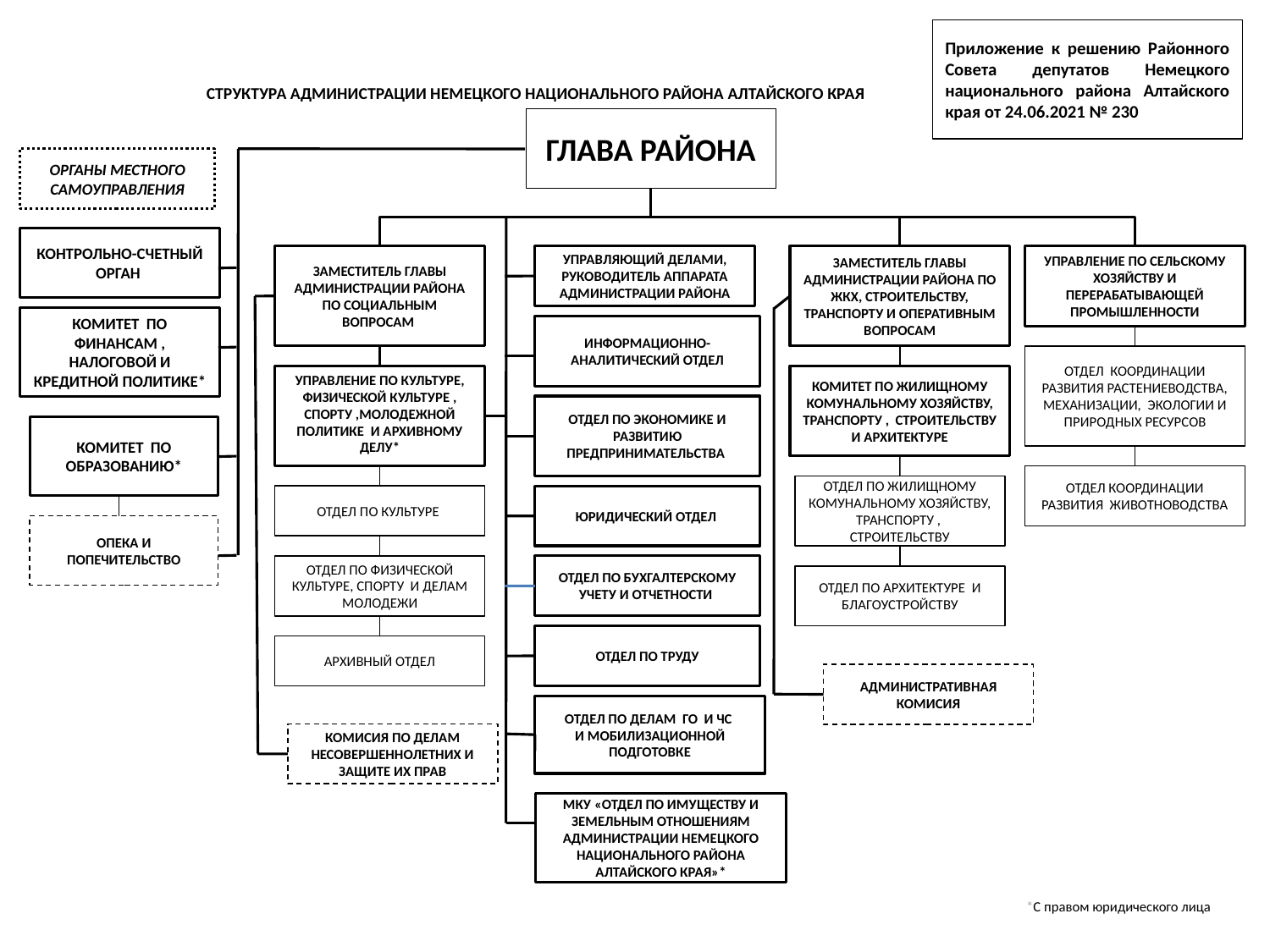

Приложение к решению Районного Совета депутатов Немецкого национального района Алтайского края от 24.06.2021 № 230

                                           СТРУКТУРА АДМИНИСТРАЦИИ НЕМЕЦКОГО НАЦИОНАЛЬНОГО РАЙОНА АЛТАЙСКОГО КРАЯ
ГЛАВА РАЙОНА
ОРГАНЫ МЕСТНОГО САМОУПРАВЛЕНИЯ
КОНТРОЛЬНО-СЧЕТНЫЙ ОРГАН
ЗАМЕСТИТЕЛЬ ГЛАВЫ АДМИНИСТРАЦИИ РАЙОНА ПО СОЦИАЛЬНЫМ ВОПРОСАМ
УПРАВЛЯЮЩИЙ ДЕЛАМИ, РУКОВОДИТЕЛЬ АППАРАТА АДМИНИСТРАЦИИ РАЙОНА
ЗАМЕСТИТЕЛЬ ГЛАВЫ АДМИНИСТРАЦИИ РАЙОНА ПО ЖКХ, СТРОИТЕЛЬСТВУ, ТРАНСПОРТУ И ОПЕРАТИВНЫМ ВОПРОСАМ
УПРАВЛЕНИЕ ПО СЕЛЬСКОМУ ХОЗЯЙСТВУ И ПЕРЕРАБАТЫВАЮЩЕЙ ПРОМЫШЛЕННОСТИ
КОМИТЕТ  ПО ФИНАНСАМ , НАЛОГОВОЙ И КРЕДИТНОЙ ПОЛИТИКЕ*
ИНФОРМАЦИОННО-АНАЛИТИЧЕСКИЙ ОТДЕЛ
ОТДЕЛ  КООРДИНАЦИИ РАЗВИТИЯ РАСТЕНИЕВОДСТВА, МЕХАНИЗАЦИИ,  ЭКОЛОГИИ И ПРИРОДНЫХ РЕСУРСОВ

УПРАВЛЕНИЕ ПО КУЛЬТУРЕ, ФИЗИЧЕСКОЙ КУЛЬТУРЕ , СПОРТУ ,МОЛОДЕЖНОЙ ПОЛИТИКЕ  И АРХИВНОМУ ДЕЛУ*

КОМИТЕТ ПО ЖИЛИЩНОМУ КОМУНАЛЬНОМУ ХОЗЯЙСТВУ, ТРАНСПОРТУ ,  СТРОИТЕЛЬСТВУ И АРХИТЕКТУРЕ
ОТДЕЛ ПО ЭКОНОМИКЕ И РАЗВИТИЮ ПРЕДПРИНИМАТЕЛЬСТВА
КОМИТЕТ  ПО ОБРАЗОВАНИЮ*
ОТДЕЛ КООРДИНАЦИИ РАЗВИТИЯ  ЖИВОТНОВОДСТВА
ОТДЕЛ ПО ЖИЛИЩНОМУ КОМУНАЛЬНОМУ ХОЗЯЙСТВУ, ТРАНСПОРТУ ,  СТРОИТЕЛЬСТВУ
ОТДЕЛ ПО КУЛЬТУРЕ
ЮРИДИЧЕСКИЙ ОТДЕЛ
ОПЕКА И ПОПЕЧИТЕЛЬСТВО
ОТДЕЛ ПО ФИЗИЧЕСКОЙ КУЛЬТУРЕ, СПОРТУ  И ДЕЛАМ МОЛОДЕЖИ
ОТДЕЛ ПО БУХГАЛТЕРСКОМУ УЧЕТУ И ОТЧЕТНОСТИ
ОТДЕЛ ПО АРХИТЕКТУРЕ  И БЛАГОУСТРОЙСТВУ
ОТДЕЛ ПО ТРУДУ
АРХИВНЫЙ ОТДЕЛ
АДМИНИСТРАТИВНАЯ КОМИСИЯ
ОТДЕЛ ПО ДЕЛАМ  ГО  И ЧС
И МОБИЛИЗАЦИОННОЙ ПОДГОТОВКЕ
КОМИСИЯ ПО ДЕЛАМ НЕСОВЕРШЕННОЛЕТНИХ И ЗАЩИТЕ ИХ ПРАВ
МКУ «ОТДЕЛ ПО ИМУЩЕСТВУ И ЗЕМЕЛЬНЫМ ОТНОШЕНИЯМ АДМИНИСТРАЦИИ НЕМЕЦКОГО НАЦИОНАЛЬНОГО РАЙОНА АЛТАЙСКОГО КРАЯ»*
*С правом юридического лица